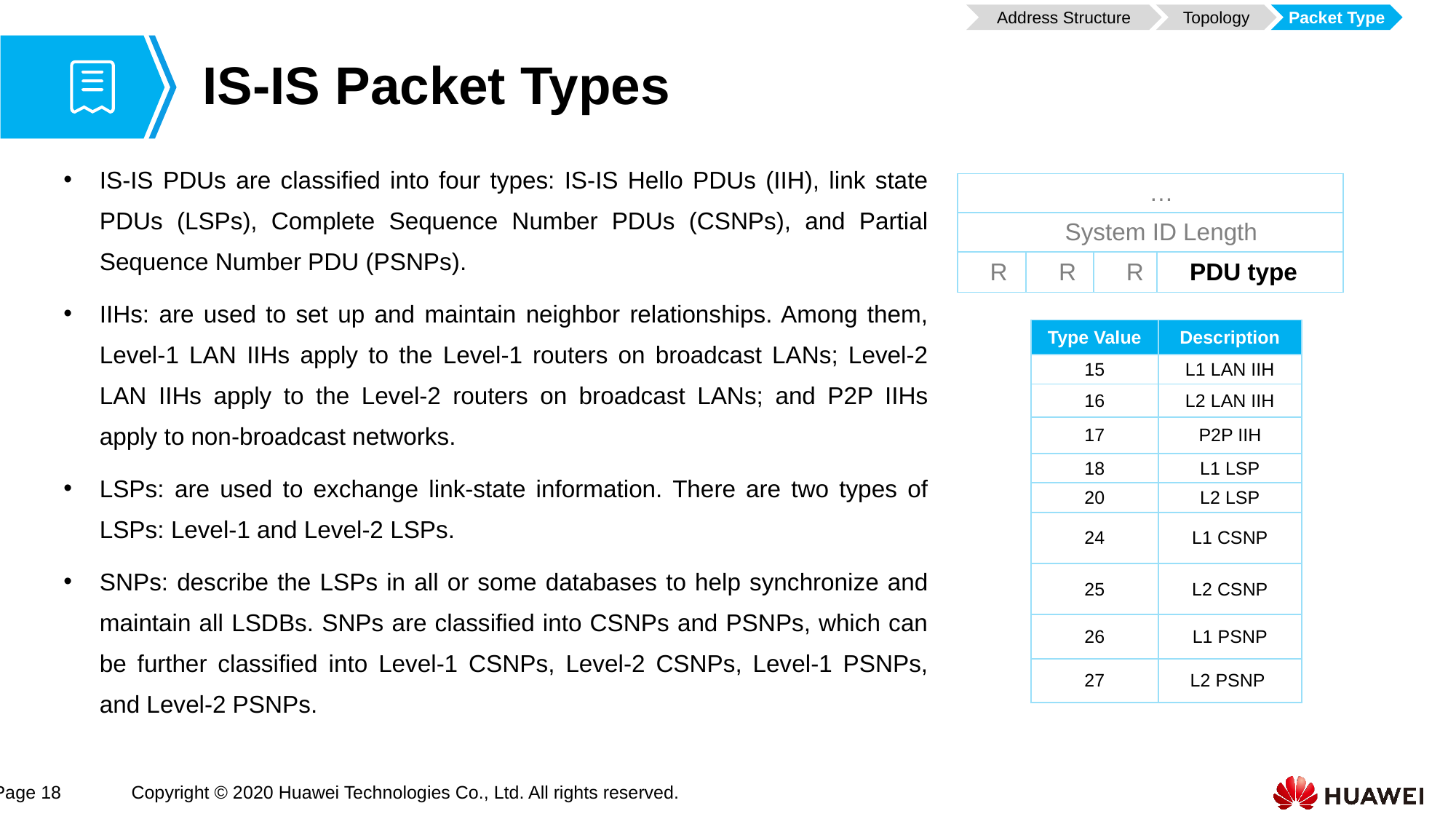

Address Structure
Topology
Packet Type
# IS-IS Packet Types
IS-IS PDUs are classified into four types: IS-IS Hello PDUs (IIH), link state PDUs (LSPs), Complete Sequence Number PDUs (CSNPs), and Partial Sequence Number PDU (PSNPs).
IIHs: are used to set up and maintain neighbor relationships. Among them, Level-1 LAN IIHs apply to the Level-1 routers on broadcast LANs; Level-2 LAN IIHs apply to the Level-2 routers on broadcast LANs; and P2P IIHs apply to non-broadcast networks.
LSPs: are used to exchange link-state information. There are two types of LSPs: Level-1 and Level-2 LSPs.
SNPs: describe the LSPs in all or some databases to help synchronize and maintain all LSDBs. SNPs are classified into CSNPs and PSNPs, which can be further classified into Level-1 CSNPs, Level-2 CSNPs, Level-1 PSNPs, and Level-2 PSNPs.

| … |  |  |  |
| --- | --- | --- | --- |
| System ID Length |  |  |  |
| R | R | R | PDU type |
| Type Value | Description |
| --- | --- |
| 15 | L1 LAN IIH |
| 16 | L2 LAN IIH |
| 17 | P2P IIH |
| 18 | L1 LSP |
| 20 | L2 LSP |
| 24 | L1 CSNP |
| 25 | L2 CSNP |
| 26 | L1 PSNP |
| 27 | L2 PSNP |